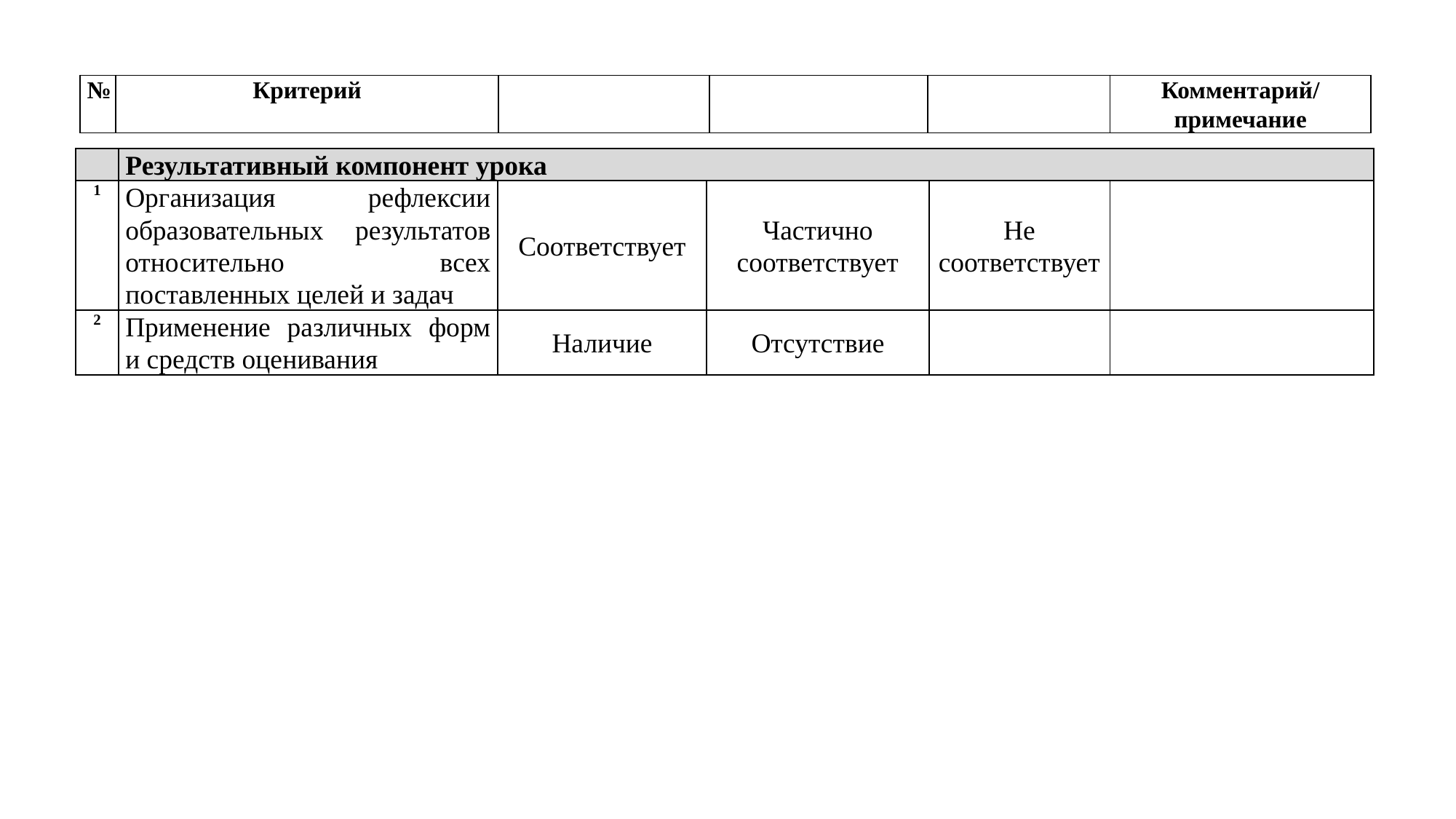

| № | Критерий |  |  |  | Комментарий/ примечание |
| --- | --- | --- | --- | --- | --- |
|  | Результативный компонент урока |  |  |  |  |
| --- | --- | --- | --- | --- | --- |
| 1 | Организация рефлексии образовательных результатов относительно всех поставленных целей и задач | Соответствует | Частично соответствует | Не соответствует |  |
| 2 | Применение различных форм и средств оценивания | Наличие | Отсутствие |  |  |